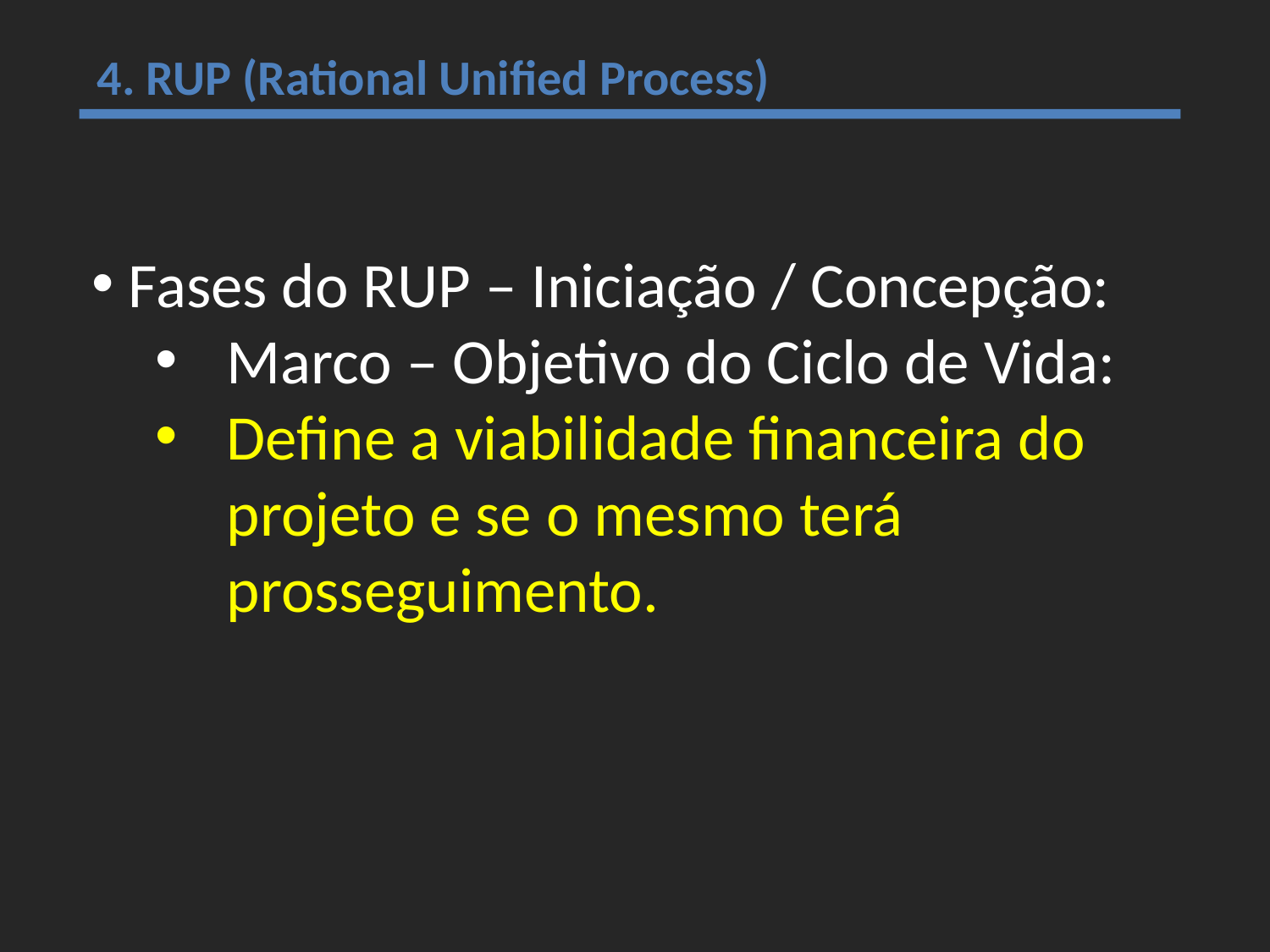

4. RUP (Rational Unified Process)

 Fases do RUP – Iniciação / Concepção:
Marco – Objetivo do Ciclo de Vida:
Define a viabilidade financeira do projeto e se o mesmo terá prosseguimento.